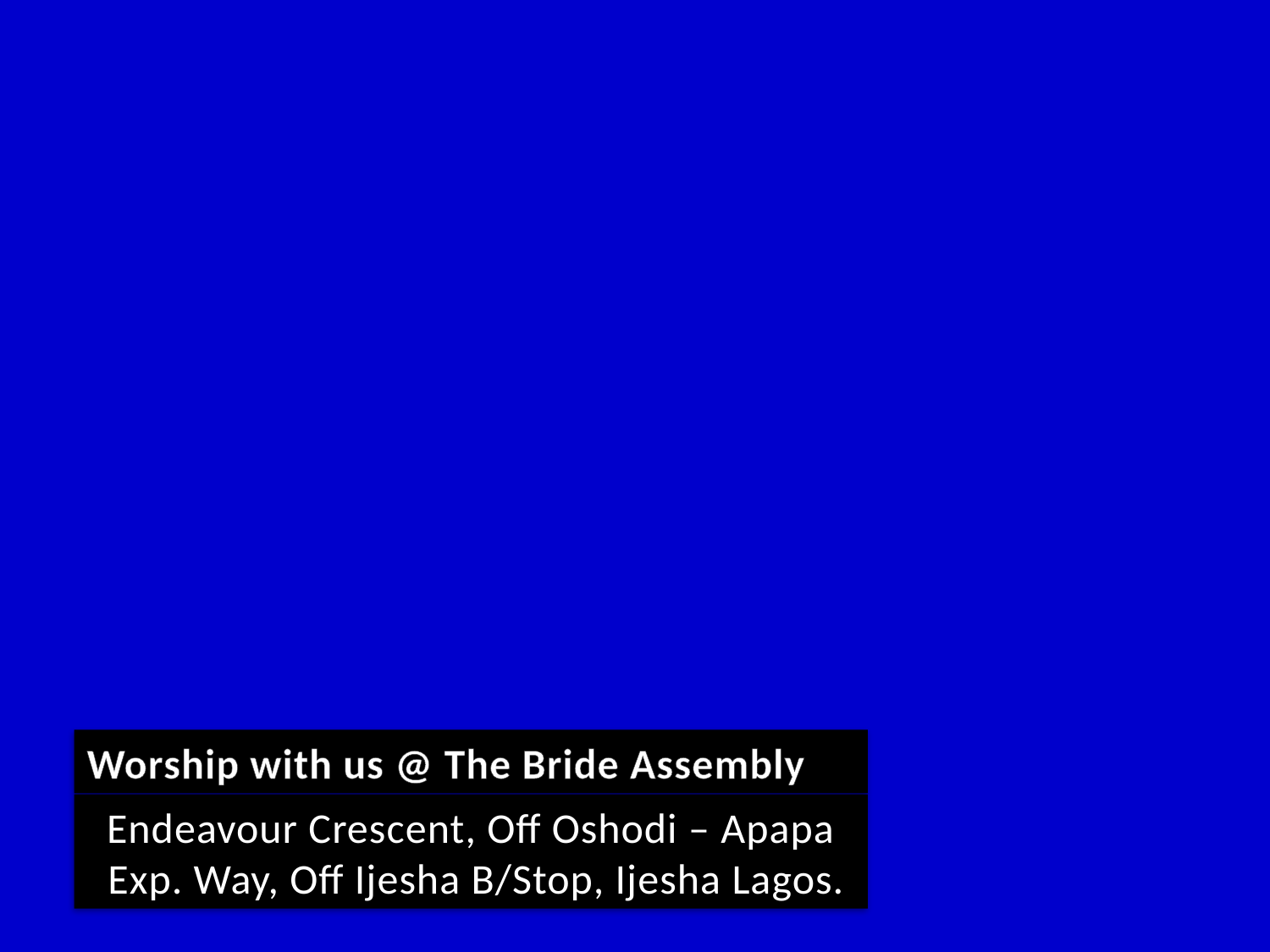

Worship with us @ The Bride Assembly
Endeavour Crescent, Off Oshodi – Apapa
 Exp. Way, Off Ijesha B/Stop, Ijesha Lagos.